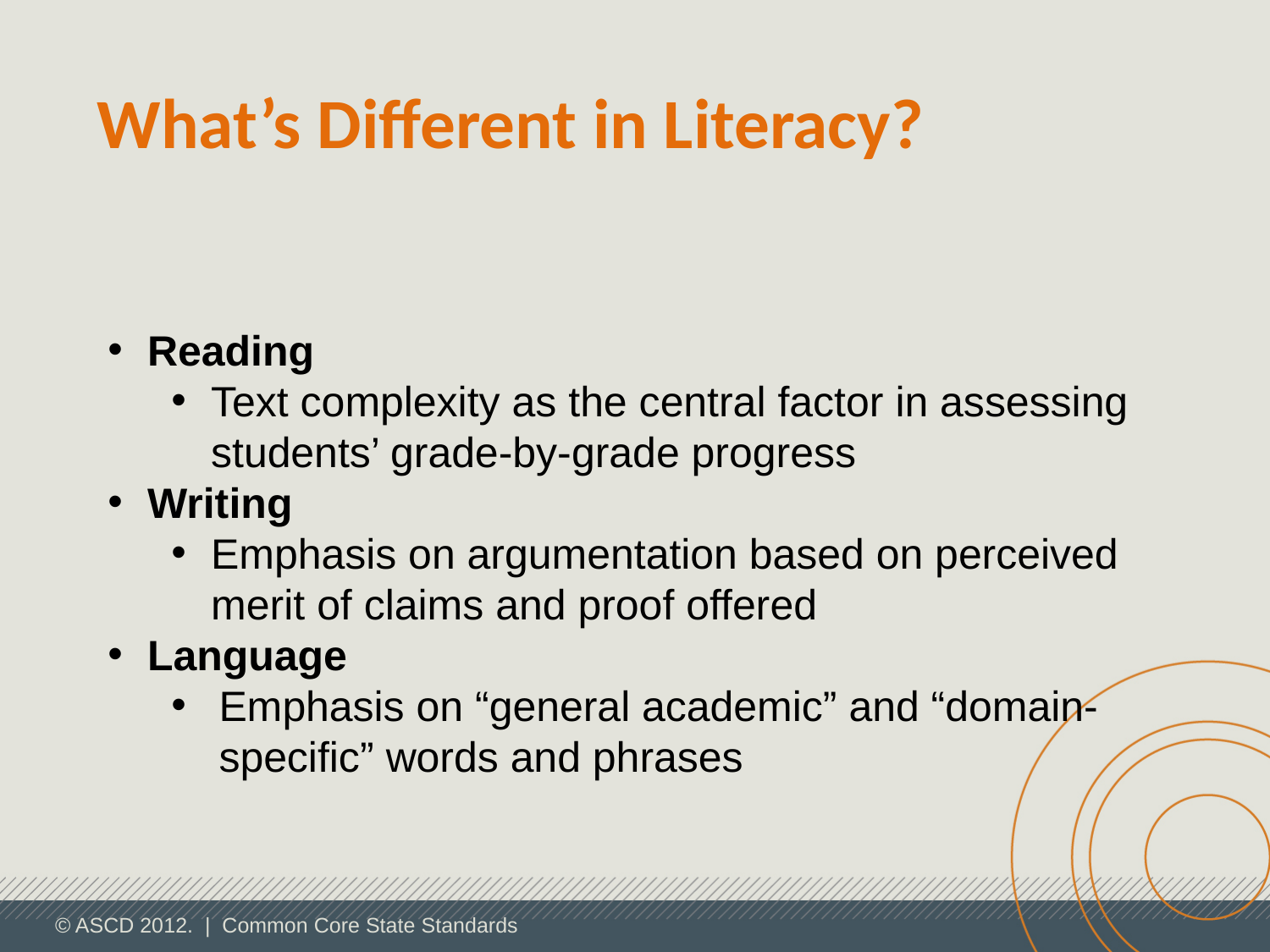

What’s Different in Literacy?

Reading
Text complexity as the central factor in assessing students’ grade-by-grade progress
Writing
Emphasis on argumentation based on perceived merit of claims and proof offered
Language
Emphasis on “general academic” and “domain- specific” words and phrases
© ASCD 2012.  |  Common Core State Standards